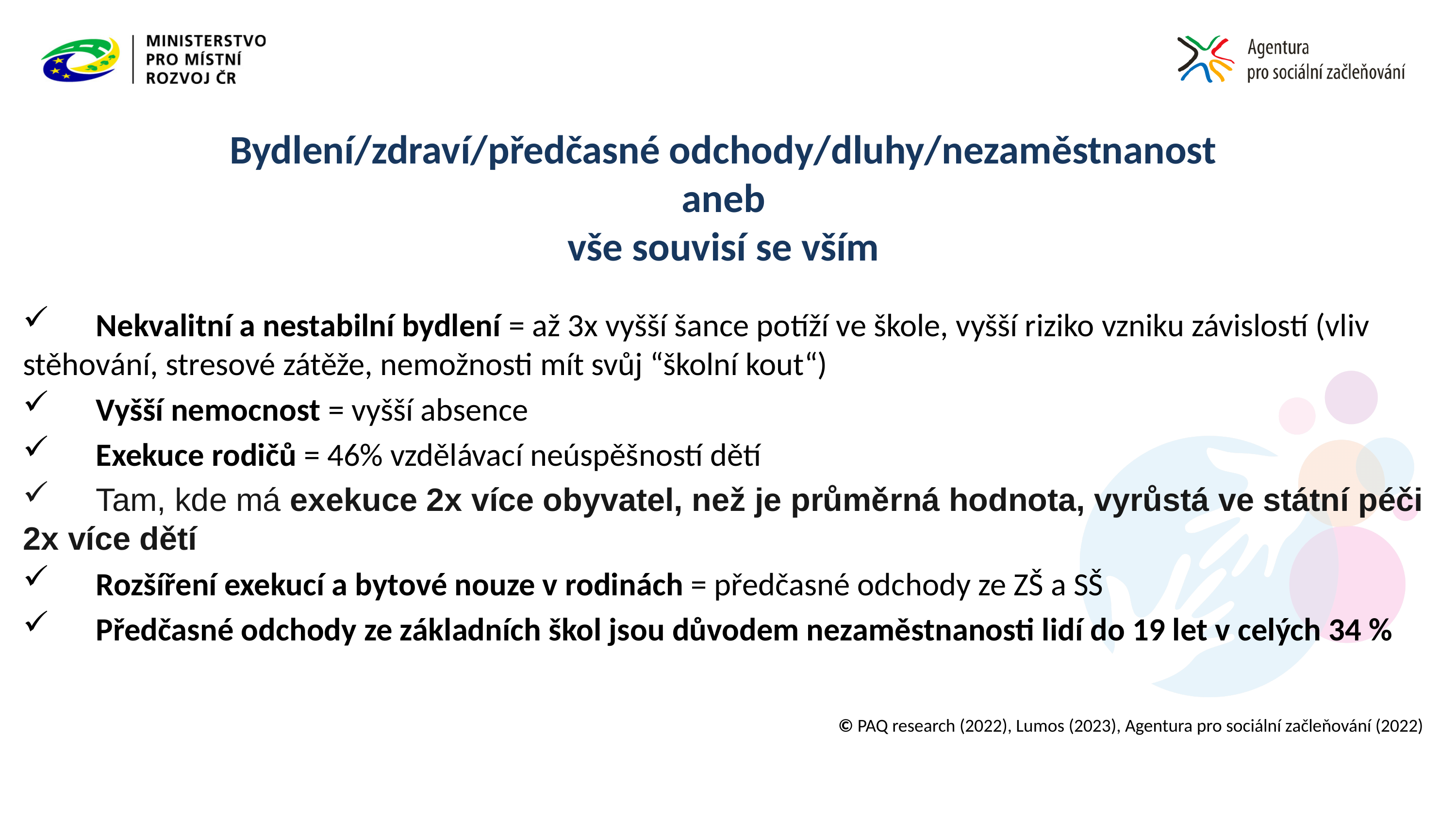

Bydlení/zdraví/předčasné odchody/dluhy/nezaměstnanost
aneb
vše souvisí se vším

 	Nekvalitní a nestabilní bydlení = až 3x vyšší šance potíží ve škole, vyšší riziko vzniku závislostí (vliv    	stěhování, stresové zátěže, nemožnosti mít svůj “školní kout“)
 	Vyšší nemocnost = vyšší absence
 	Exekuce rodičů = 46% vzdělávací neúspěšností dětí
 	Tam, kde má exekuce 2x více obyvatel, než je průměrná hodnota, vyrůstá ve státní péči 2x více dětí
 	Rozšíření exekucí a bytové nouze v rodinách = předčasné odchody ze ZŠ a SŠ
 	Předčasné odchody ze základních škol jsou důvodem nezaměstnanosti lidí do 19 let v celých 34 %

© PAQ research (2022), Lumos (2023), Agentura pro sociální začleňování (2022)